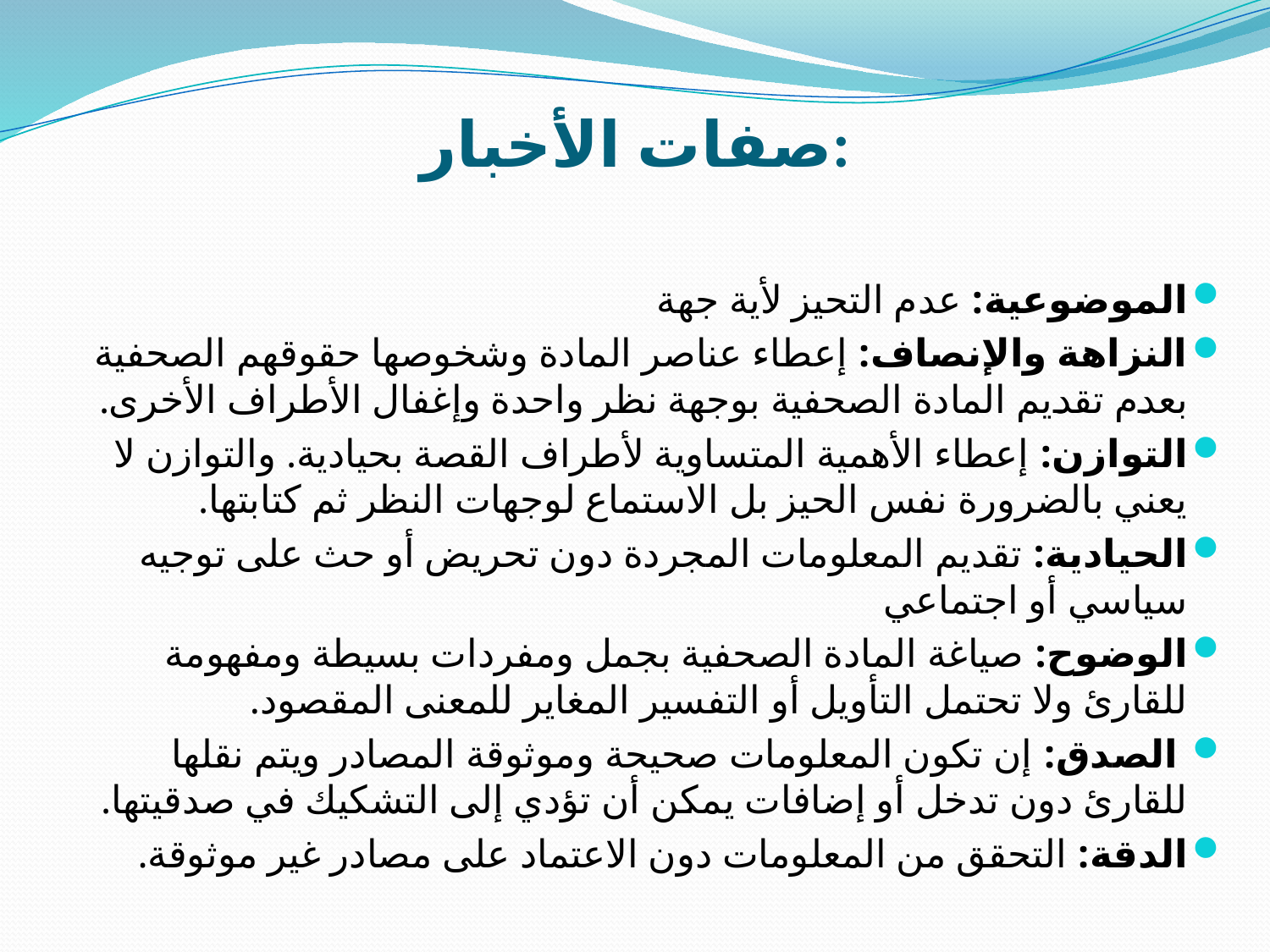

# صفات الأخبار:
الموضوعية: عدم التحيز لأية جهة
النزاهة والإنصاف: إعطاء عناصر المادة وشخوصها حقوقهم الصحفية بعدم تقديم المادة الصحفية بوجهة نظر واحدة وإغفال الأطراف الأخرى.
التوازن: إعطاء الأهمية المتساوية لأطراف القصة بحيادية. والتوازن لا يعني بالضرورة نفس الحيز بل الاستماع لوجهات النظر ثم كتابتها.
الحيادية: تقديم المعلومات المجردة دون تحريض أو حث على توجيه سياسي أو اجتماعي
الوضوح: صياغة المادة الصحفية بجمل ومفردات بسيطة ومفهومة للقارئ ولا تحتمل التأويل أو التفسير المغاير للمعنى المقصود.
 الصدق: إن تكون المعلومات صحيحة وموثوقة المصادر ويتم نقلها للقارئ دون تدخل أو إضافات يمكن أن تؤدي إلى التشكيك في صدقيتها.
الدقة: التحقق من المعلومات دون الاعتماد على مصادر غير موثوقة.